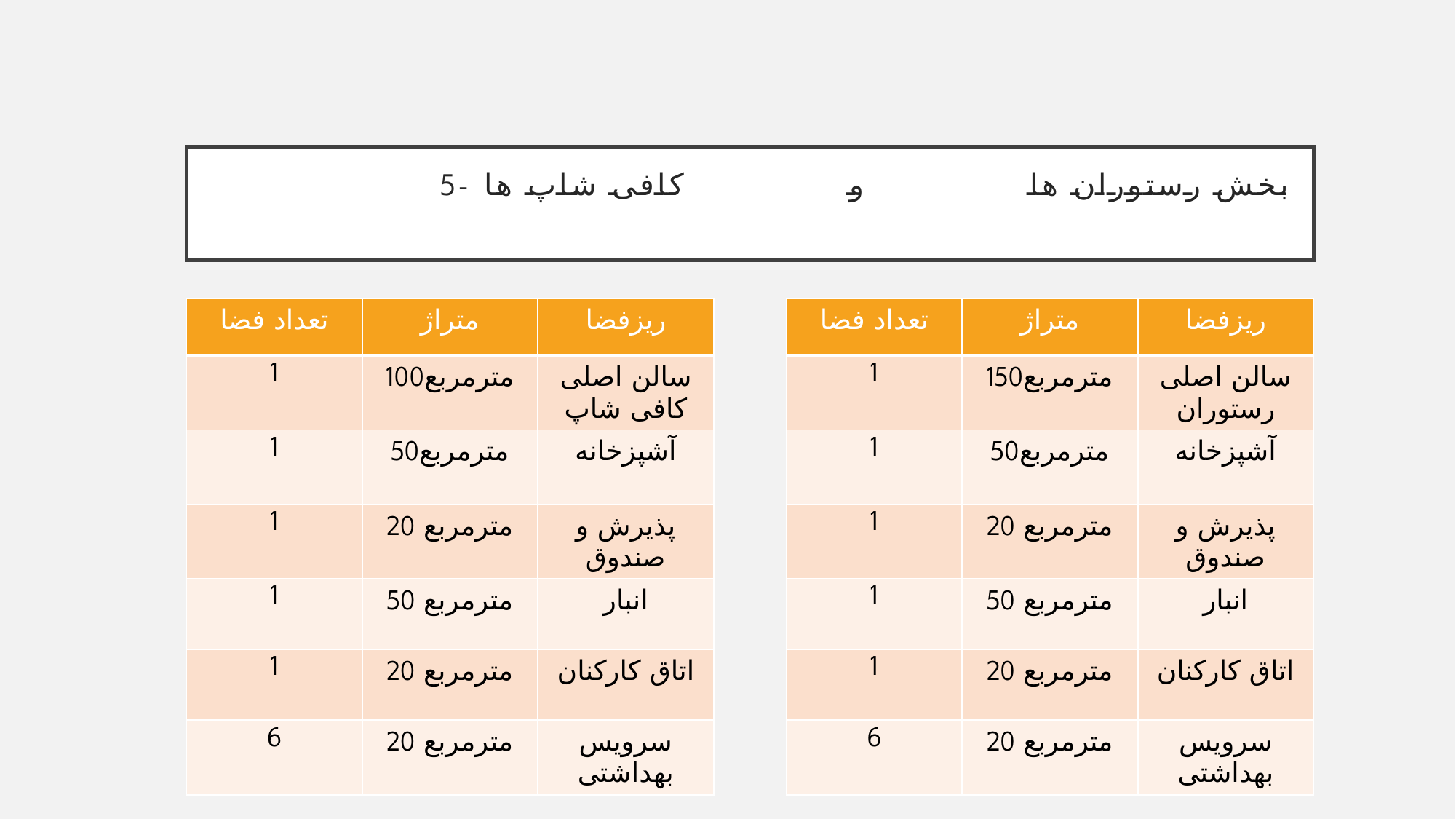

# 5- بخش رستوران ها             و             کافی شاپ ها
| تعداد فضا | متراژ | ریزفضا |
| --- | --- | --- |
| 1 | 100مترمربع | سالن اصلی کافی شاپ |
| 1 | 50مترمربع | آشپزخانه |
| 1 | 20 مترمربع | پذیرش و صندوق |
| 1 | 50 مترمربع | انبار |
| 1 | 20 مترمربع | اتاق کارکنان |
| 6 | 20 مترمربع | سرویس بهداشتی |
| تعداد فضا | متراژ | ریزفضا |
| --- | --- | --- |
| 1 | 150مترمربع | سالن اصلی رستوران |
| 1 | 50مترمربع | آشپزخانه |
| 1 | 20 مترمربع | پذیرش و صندوق |
| 1 | 50 مترمربع | انبار |
| 1 | 20 مترمربع | اتاق کارکنان |
| 6 | 20 مترمربع | سرویس بهداشتی |